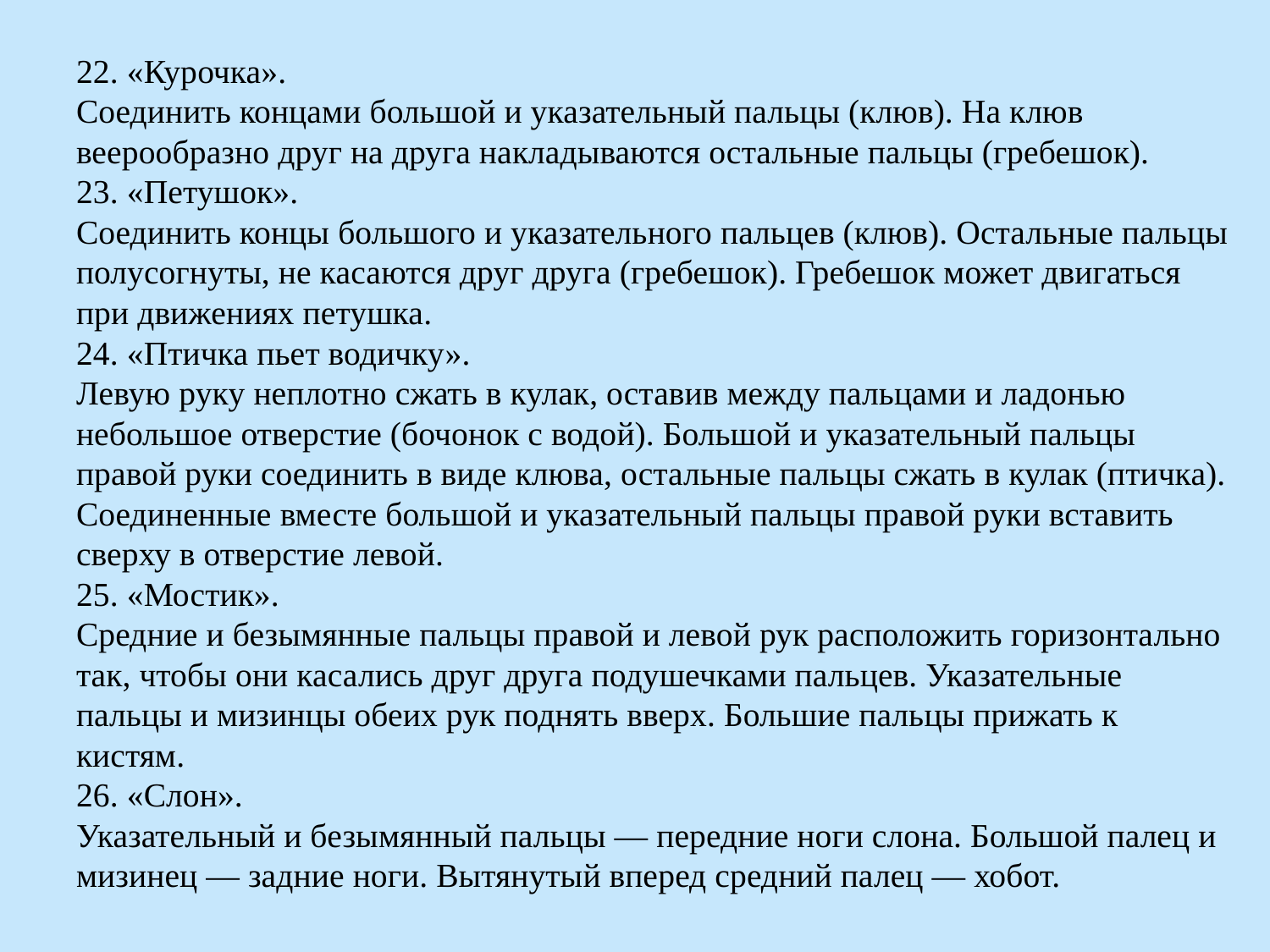

# 22. «Курочка». Соединить концами большой и указательный пальцы (клюв). На клюв веерообразно друг на друга накладываются остальные пальцы (гребешок). 23. «Петушок». Соединить концы большого и указательного пальцев (клюв). Остальные пальцы полусогнуты, не касаются друг друга (гребешок). Гребешок может двигаться при движениях петушка. 24. «Птичка пьет водичку». Левую руку неплотно сжать в кулак, оставив между пальцами и ладонью небольшое отверстие (бочонок с водой). Большой и указательный пальцы правой руки соединить в виде клюва, остальные пальцы сжать в кулак (птичка). Соединенные вместе большой и указательный пальцы правой руки вставить сверху в отверстие левой. 25. «Мостик». Средние и безымянные пальцы правой и левой рук расположить горизонтально так, чтобы они касались друг друга подушечками пальцев. Указательные пальцы и мизинцы обеих рук поднять вверх. Большие пальцы прижать к кистям. 26. «Слон». Указательный и безымянный пальцы — передние ноги слона. Большой палец и мизинец — задние ноги. Вытянутый вперед средний палец — хобот.